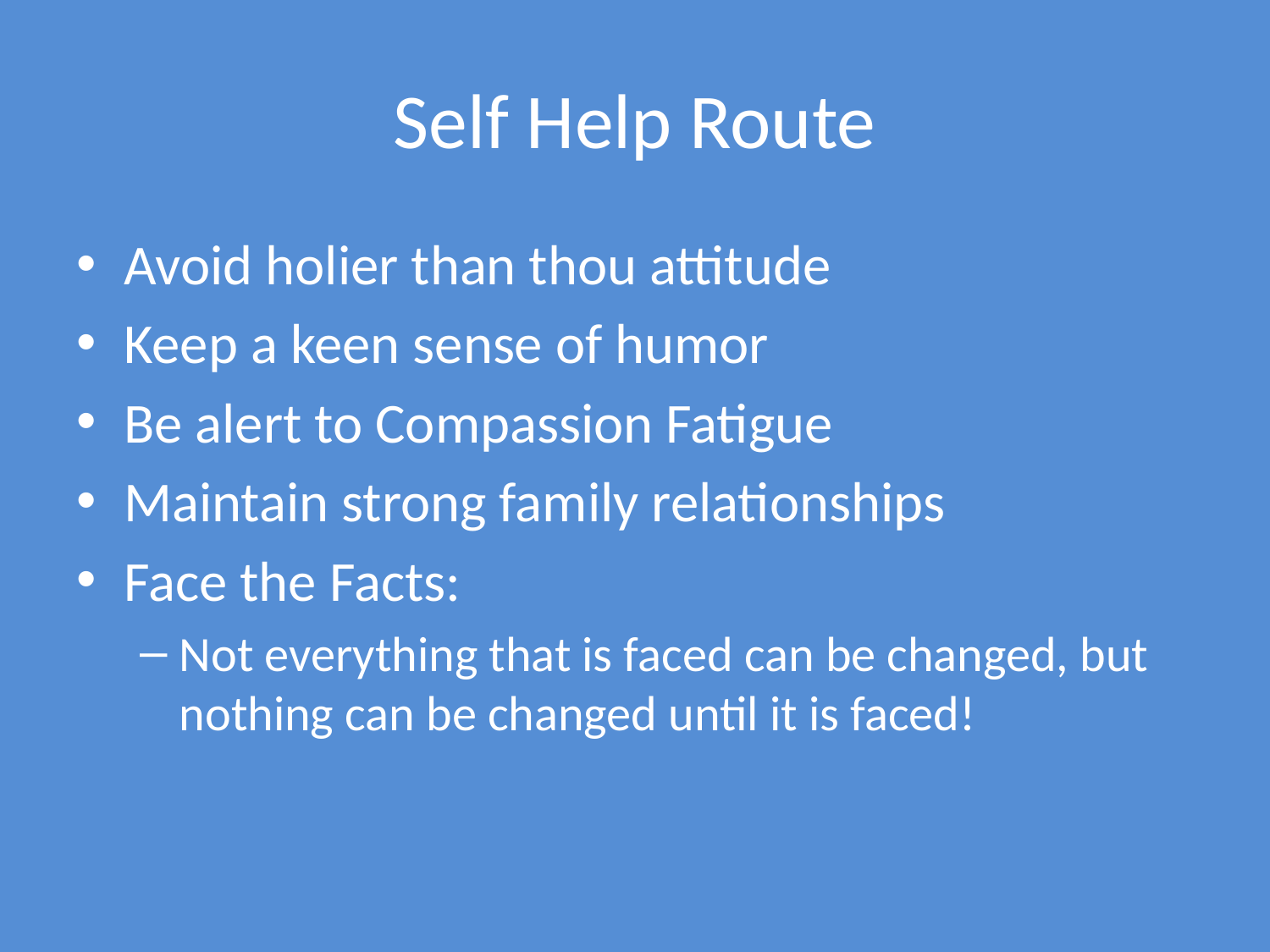

# Self Help Route
Avoid holier than thou attitude
Keep a keen sense of humor
Be alert to Compassion Fatigue
Maintain strong family relationships
Face the Facts:
Not everything that is faced can be changed, but nothing can be changed until it is faced!